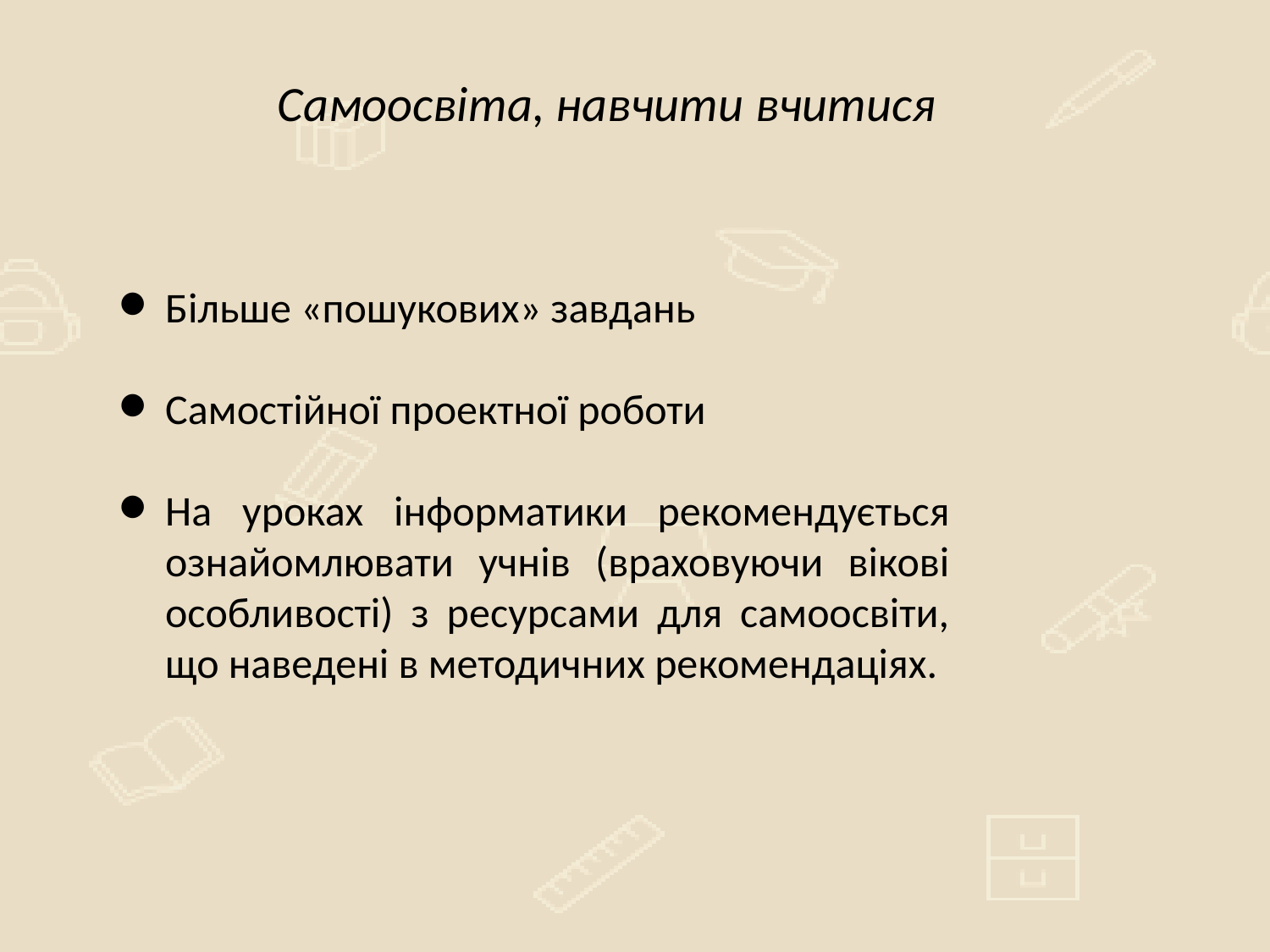

Самоосвіта, навчити вчитися
Більше «пошукових» завдань

Самостійної проектної роботи

На уроках інформатики рекомендується ознайомлювати учнів (враховуючи вікові особливості) з ресурсами для самоосвіти, що наведені в методичних рекомендаціях.